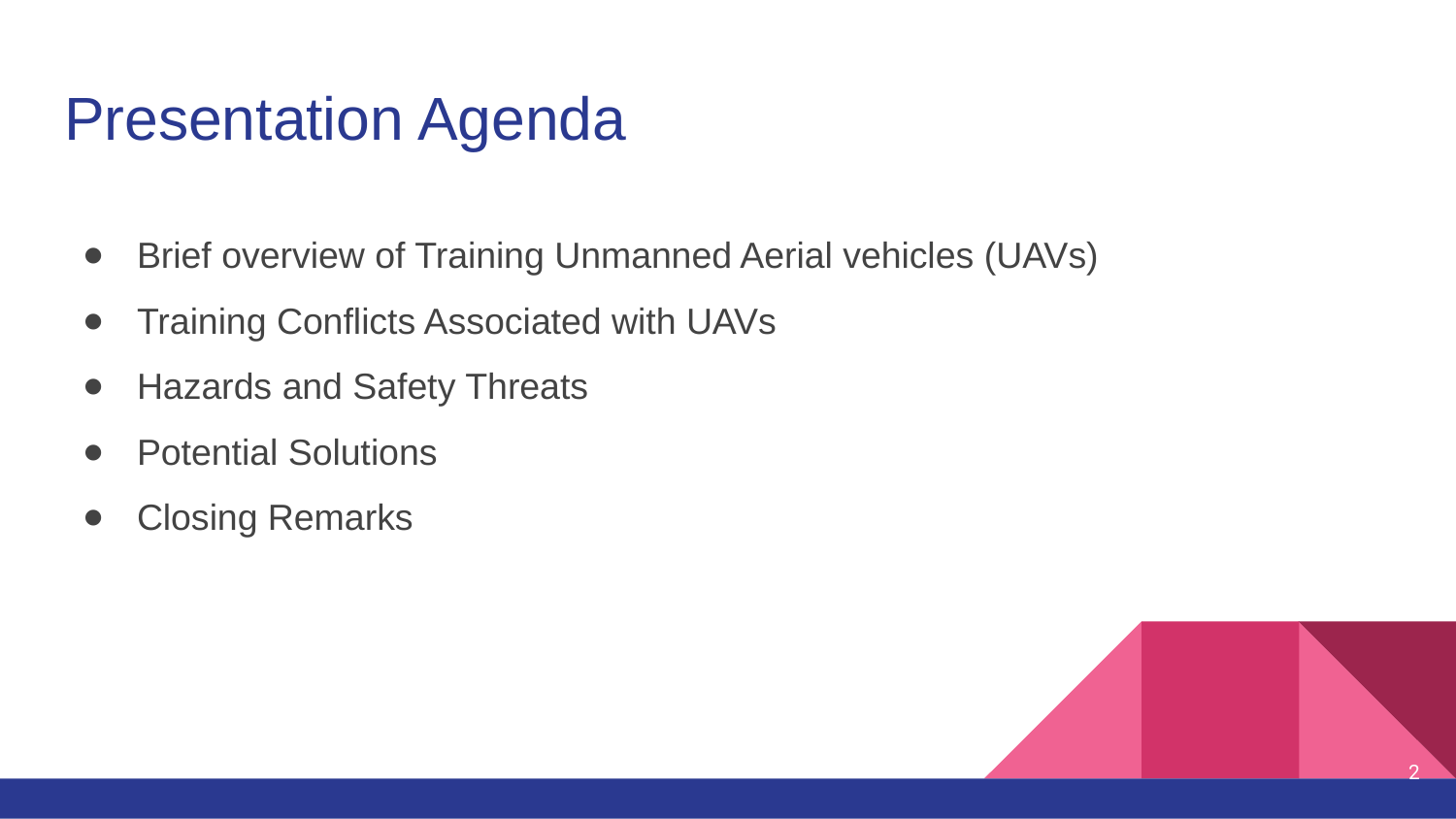

# Presentation Agenda
Brief overview of Training Unmanned Aerial vehicles (UAVs)
Training Conflicts Associated with UAVs
Hazards and Safety Threats
Potential Solutions
Closing Remarks
2